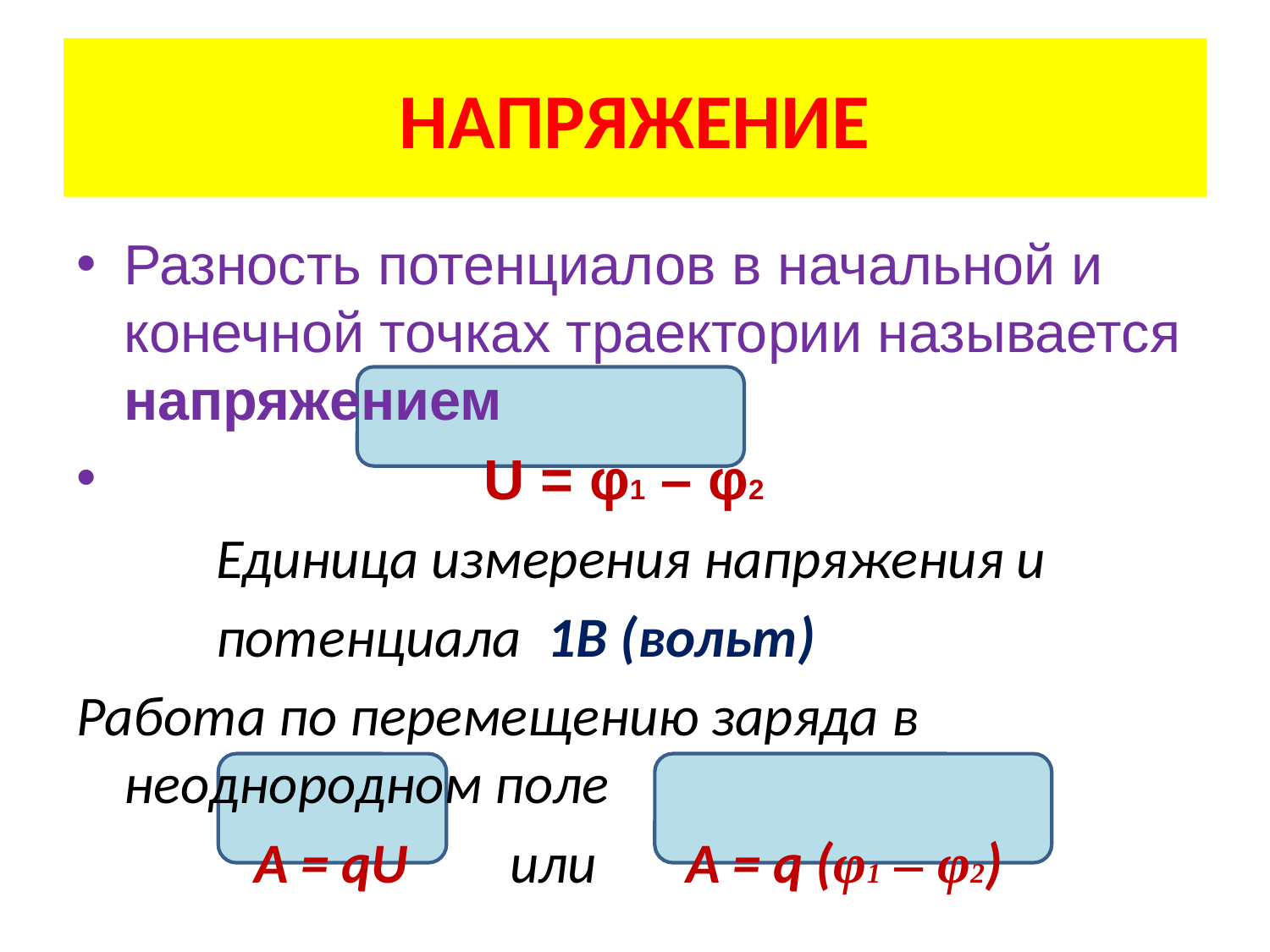

# НАПРЯЖЕНИЕ
Разность потенциалов в начальной и конечной точках траектории называется напряжением
                       U = φ1 – φ2
           Единица измерения напряжения и
           потенциала  1В (вольт)
Работа по перемещению заряда в неоднородном поле
              A = qU        или       A = q (φ1 – φ2)